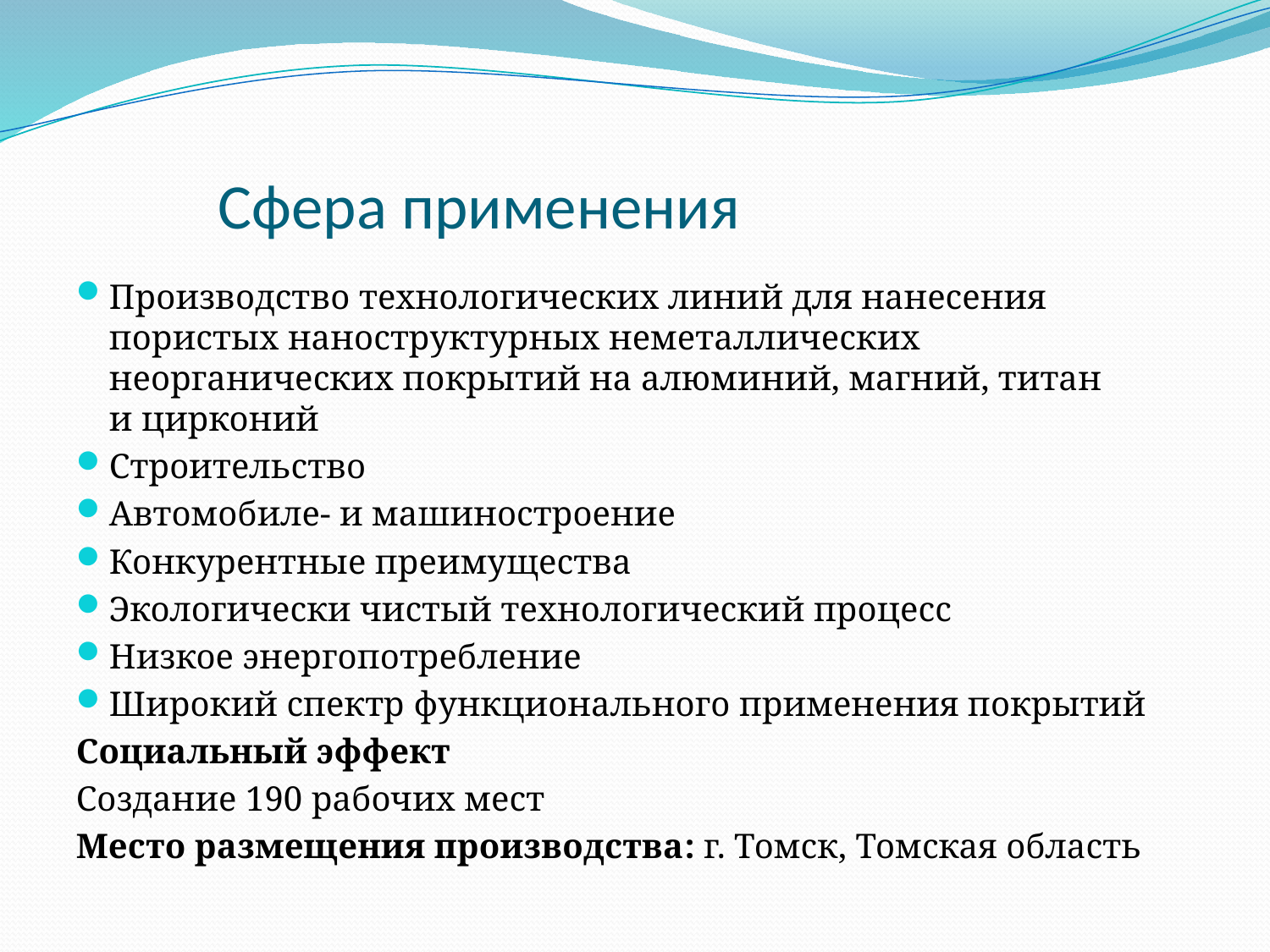

# Сфера применения
Производство технологических линий для нанесения пористых наноструктурных неметаллических неорганических покрытий на алюминий, магний, титан и цирконий
Строительство
Автомобиле- и машиностроение
Конкурентные преимущества
Экологически чистый технологический процесс
Низкое энергопотребление
Широкий спектр функционального применения покрытий
Социальный эффект
Создание 190 рабочих мест
Место размещения производства: г. Томск, Томская область